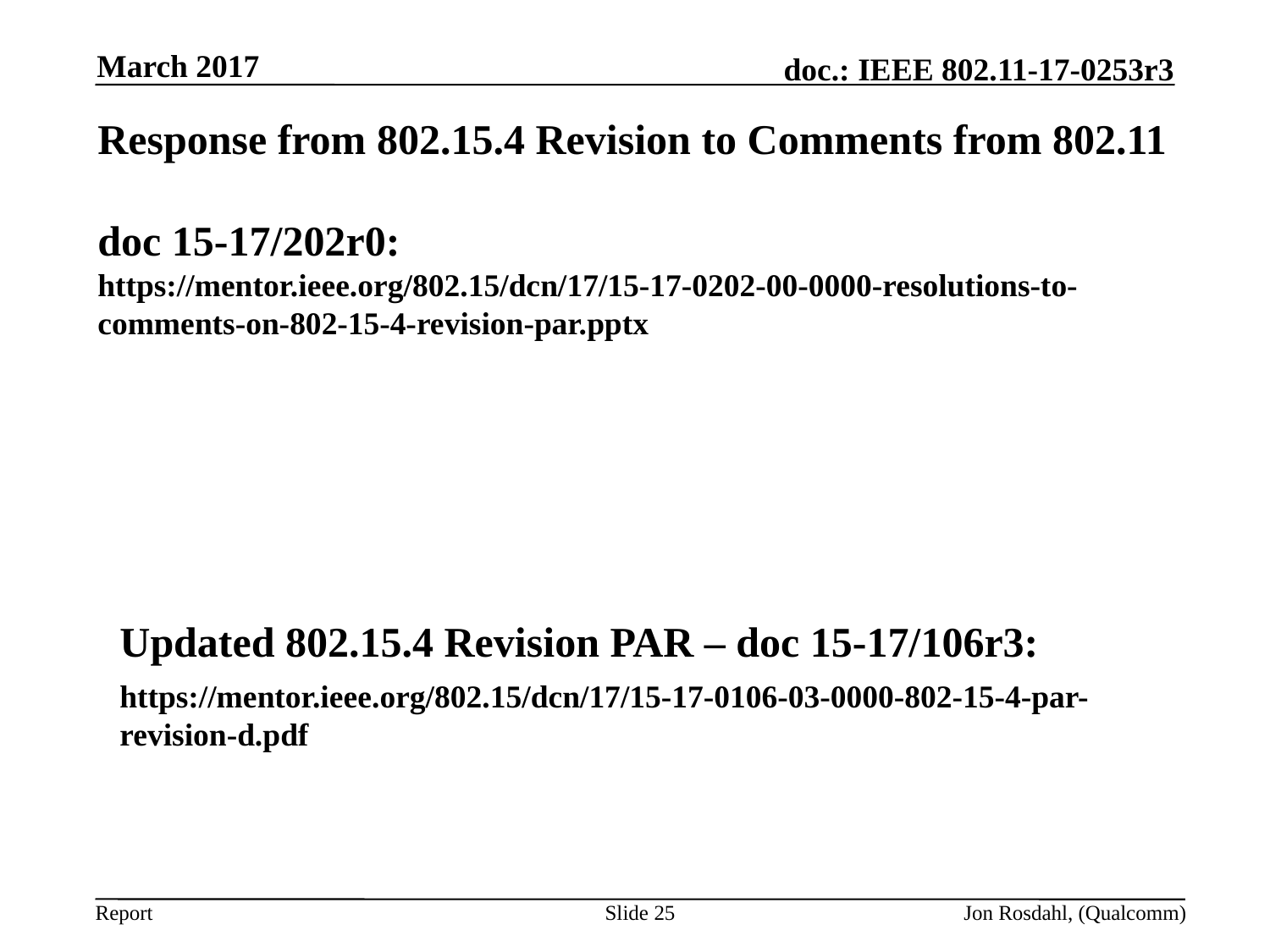

March 2017
# Response from 802.15.4 Revision to Comments from 802.11 doc 15-17/202r0: https://mentor.ieee.org/802.15/dcn/17/15-17-0202-00-0000-resolutions-to-comments-on-802-15-4-revision-par.pptx
Updated 802.15.4 Revision PAR – doc 15-17/106r3:
https://mentor.ieee.org/802.15/dcn/17/15-17-0106-03-0000-802-15-4-par-revision-d.pdf
Slide 25
Jon Rosdahl, (Qualcomm)